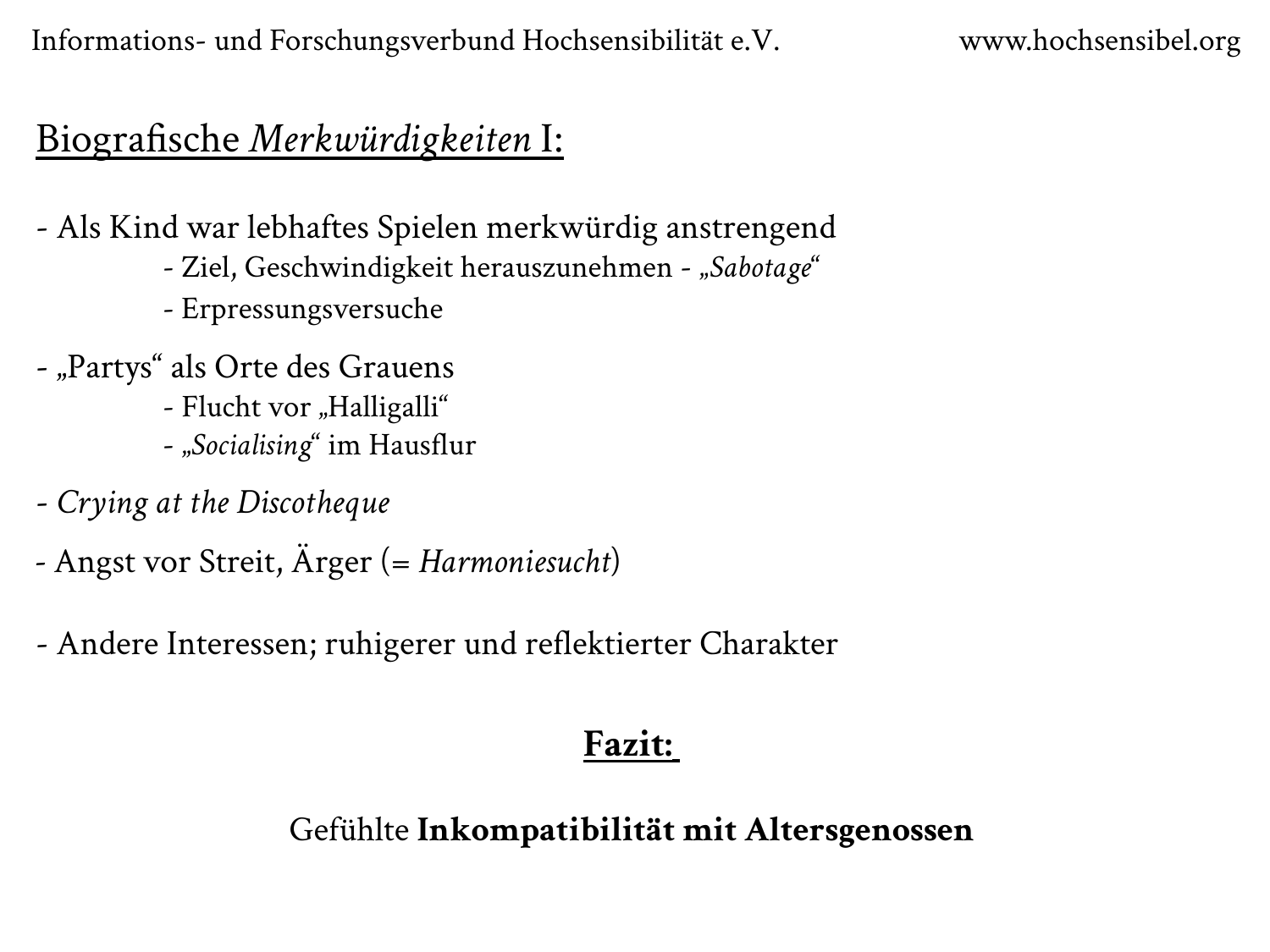

Informations- und Forschungsverbund Hochsensibilität e.V.
www.hochsensibel.org
# Biografische Merkwürdigkeiten I: - Als Kind war lebhaftes Spielen merkwürdig anstrengend - Ziel, Geschwindigkeit herauszunehmen - „Sabotage“ - Erpressungsversuche - „Partys“ als Orte des Grauens - Flucht vor „Halligalli“ - „Socialising“ im Hausflur - Crying at the Discotheque - Angst vor Streit, Ärger (= Harmoniesucht) - Andere Interessen; ruhigerer und reflektierter Charakter

Fazit:

Gefühlte Inkompatibilität mit Altersgenossen